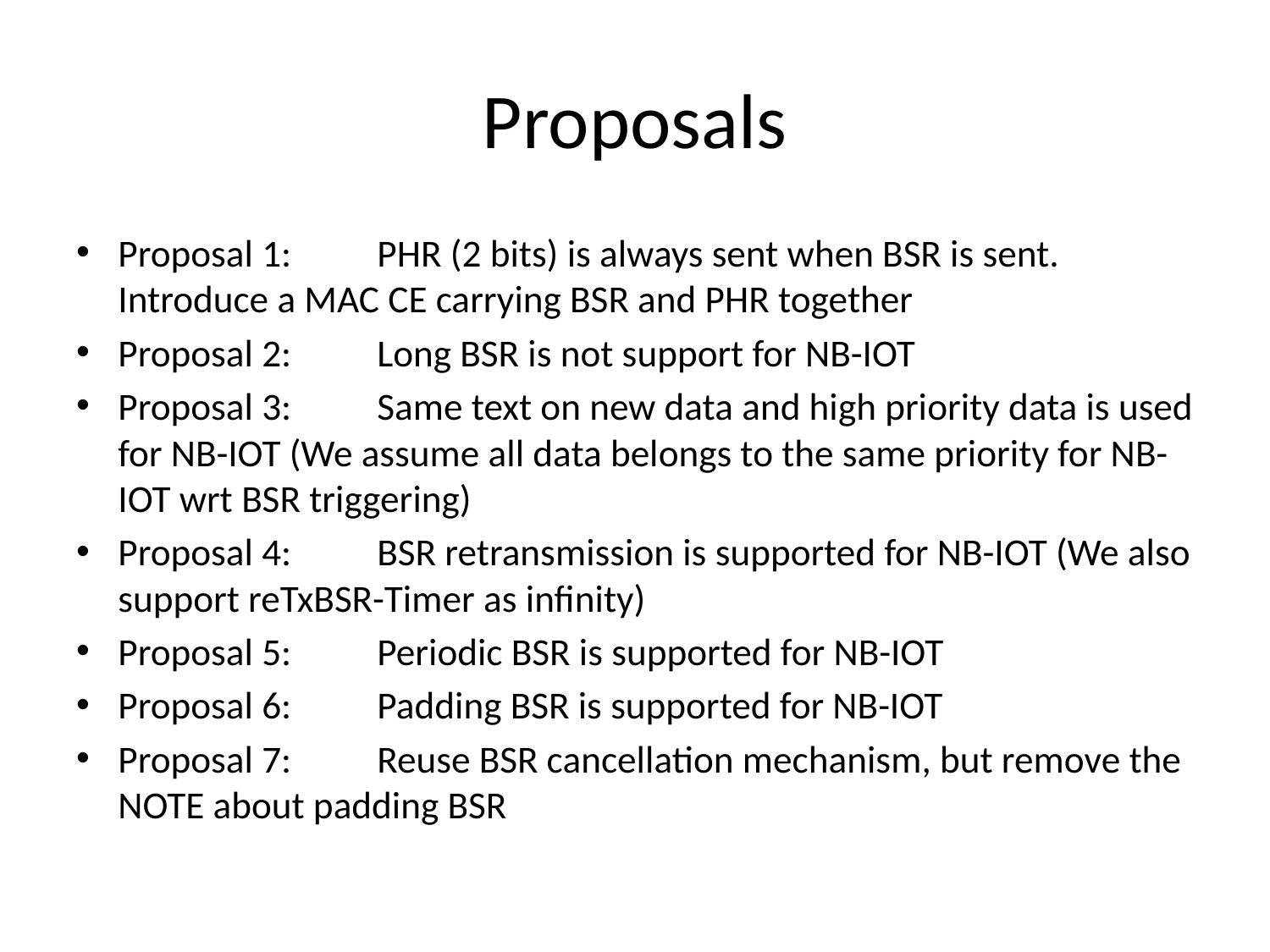

# Proposals
Proposal 1:	PHR (2 bits) is always sent when BSR is sent. Introduce a MAC CE carrying BSR and PHR together
Proposal 2:	Long BSR is not support for NB-IOT
Proposal 3:	Same text on new data and high priority data is used for NB-IOT (We assume all data belongs to the same priority for NB-IOT wrt BSR triggering)
Proposal 4:	BSR retransmission is supported for NB-IOT (We also support reTxBSR-Timer as infinity)
Proposal 5:	Periodic BSR is supported for NB-IOT
Proposal 6:	Padding BSR is supported for NB-IOT
Proposal 7:	Reuse BSR cancellation mechanism, but remove the NOTE about padding BSR